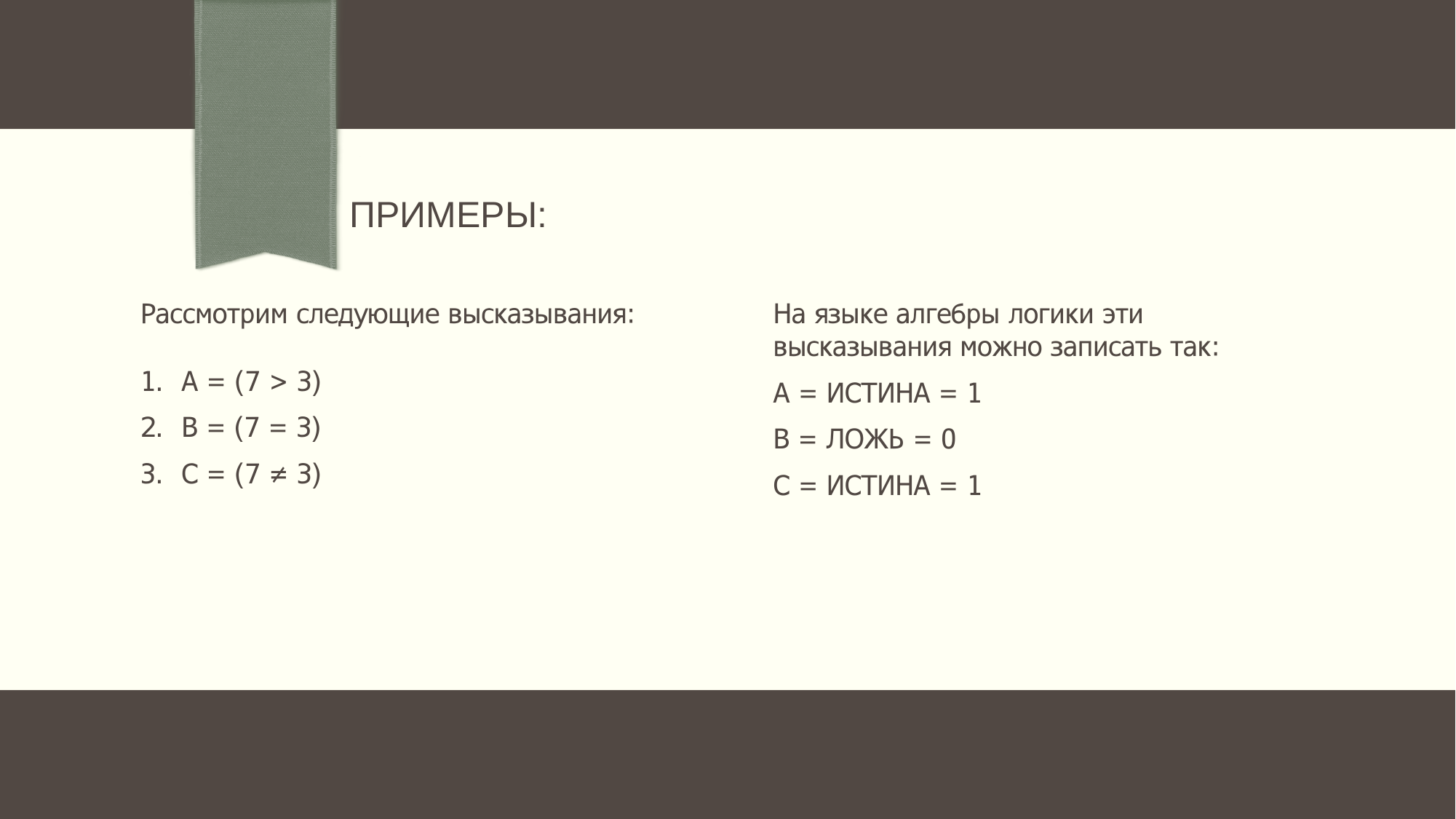

Примеры:
На языке алгебры логики эти высказывания можно записать так:
A = ИСТИНА = 1
B = ЛОЖЬ = 0
C = ИСТИНА = 1
Рассмотрим следующие высказывания:

A = (7 > 3)
B = (7 = 3)
C = (7 ≠ 3)